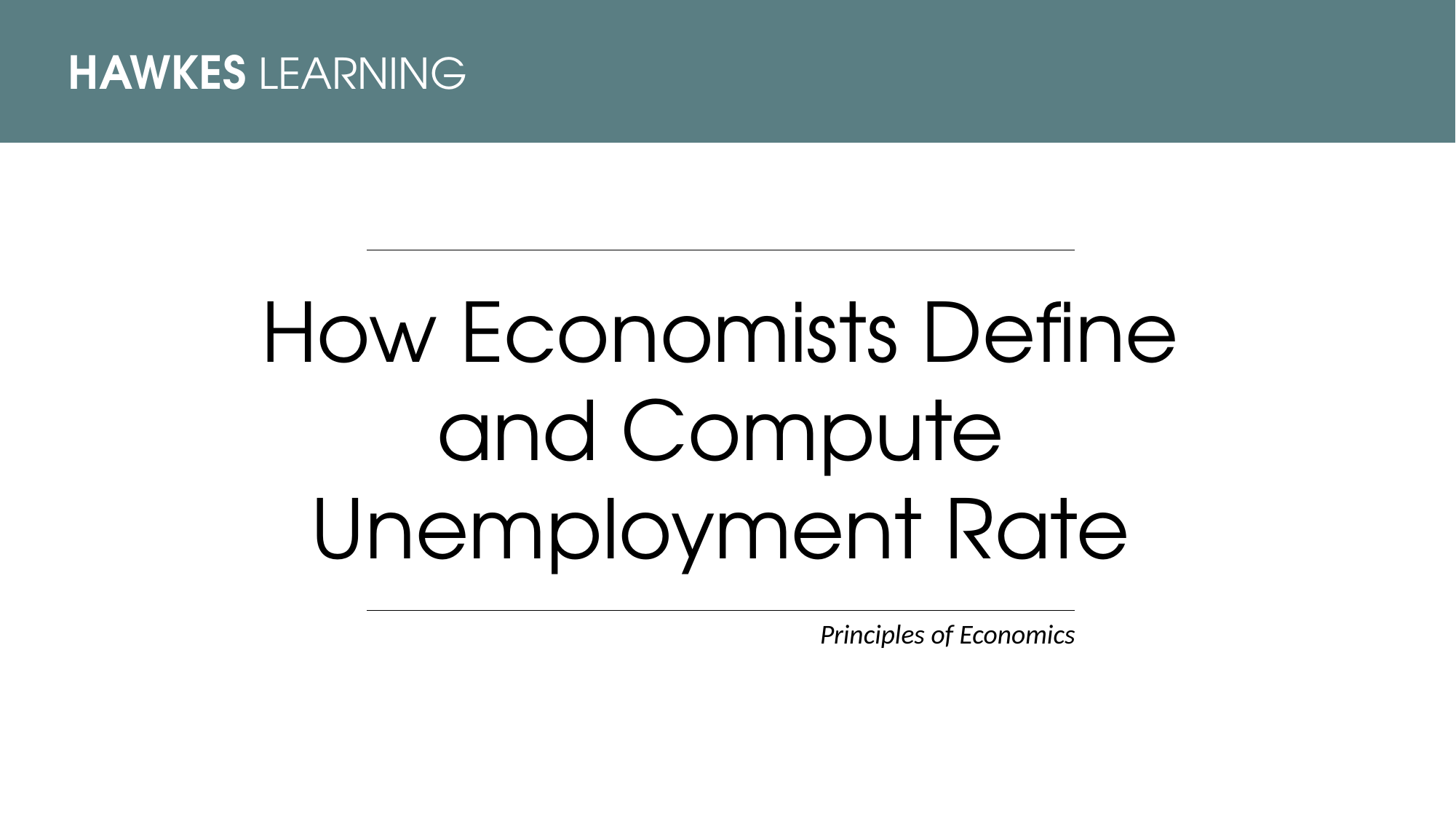

HAWKES LEARNING
How Economists Define and Compute Unemployment Rate
Principles of Economics